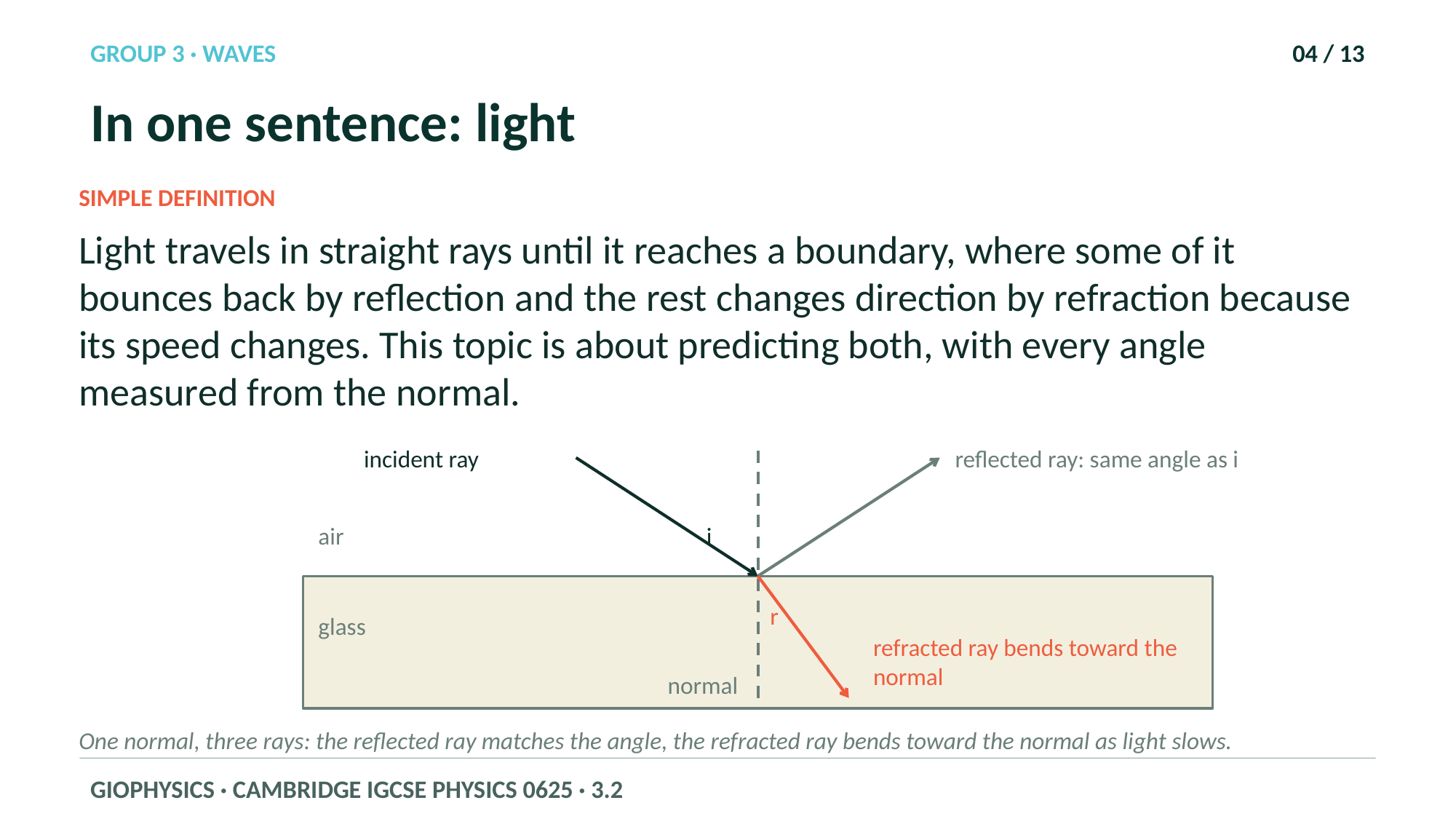

GROUP 3 · WAVES
04 / 13
In one sentence: light
SIMPLE DEFINITION
Light travels in straight rays until it reaches a boundary, where some of it bounces back by reflection and the rest changes direction by refraction because its speed changes. This topic is about predicting both, with every angle measured from the normal.
incident ray
reflected ray: same angle as i
air
i

r
glass
refracted ray bends toward the normal
normal
One normal, three rays: the reflected ray matches the angle, the refracted ray bends toward the normal as light slows.

GIOPHYSICS · CAMBRIDGE IGCSE PHYSICS 0625 · 3.2